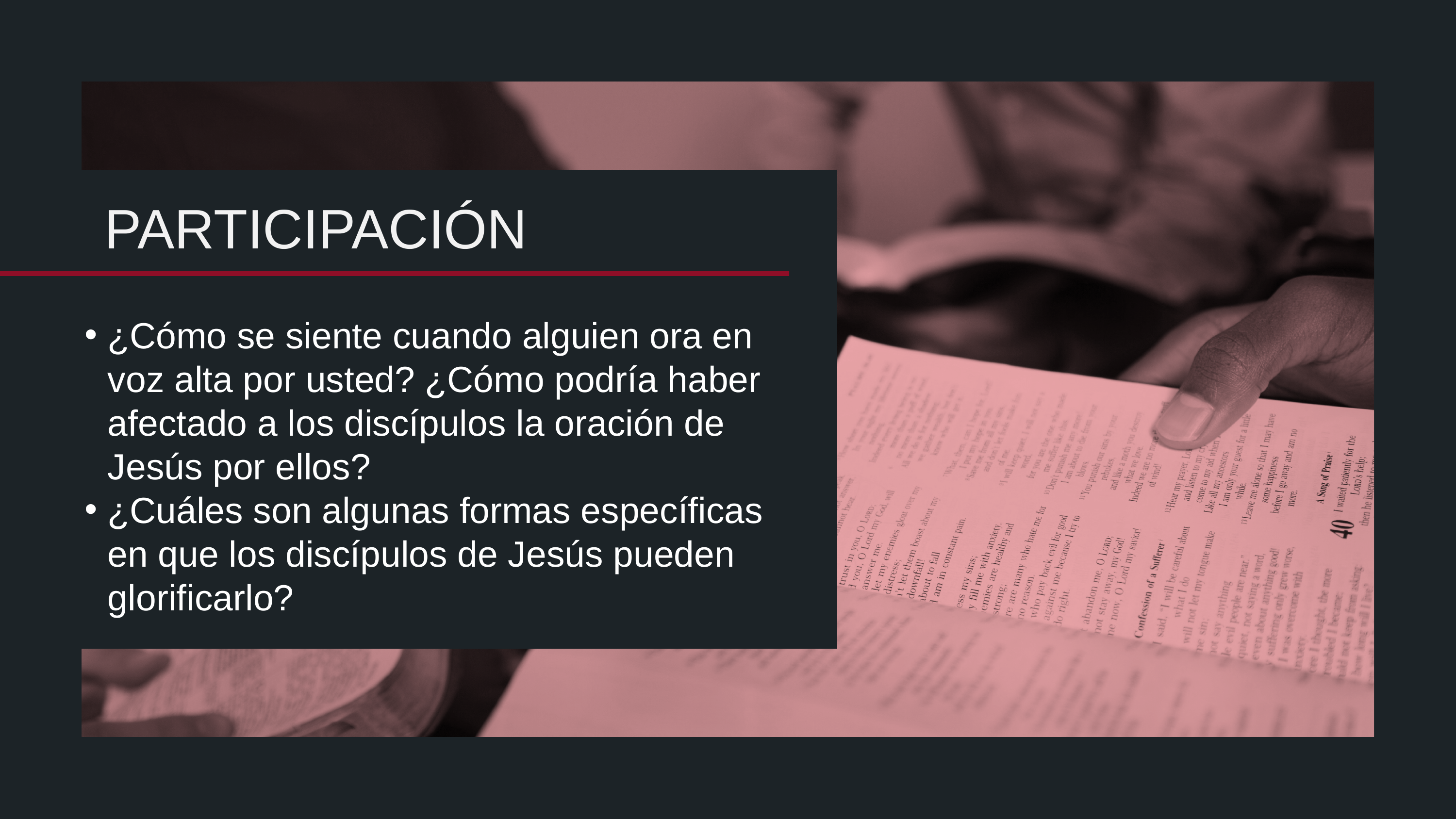

¿Cómo se siente cuando alguien ora en voz alta por usted? ¿Cómo podría haber afectado a los discípulos la oración de Jesús por ellos?
¿Cuáles son algunas formas específicas en que los discípulos de Jesús pueden glorificarlo?